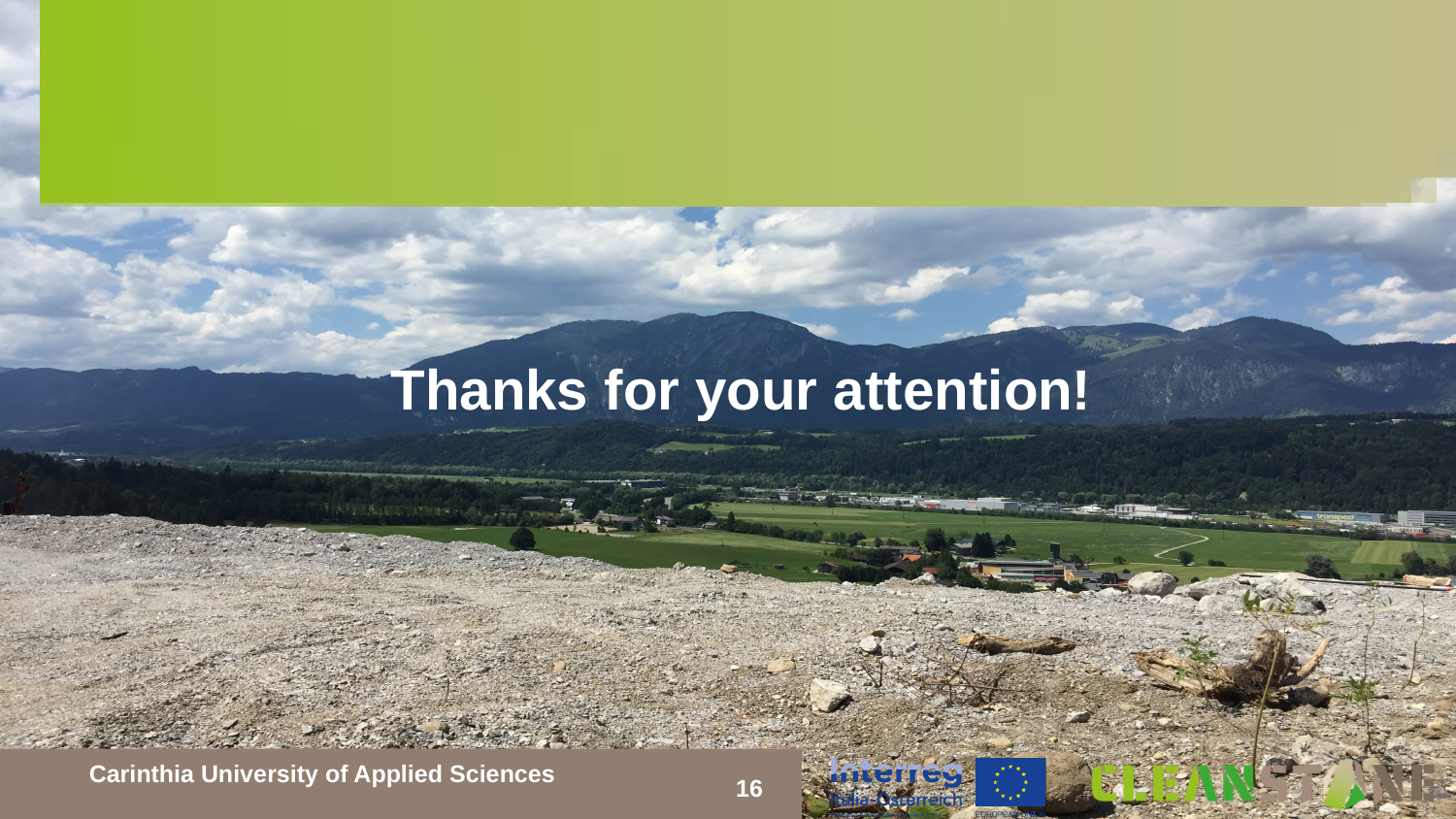

# Thanks for your attention!
Carinthia University of Applied Sciences

16